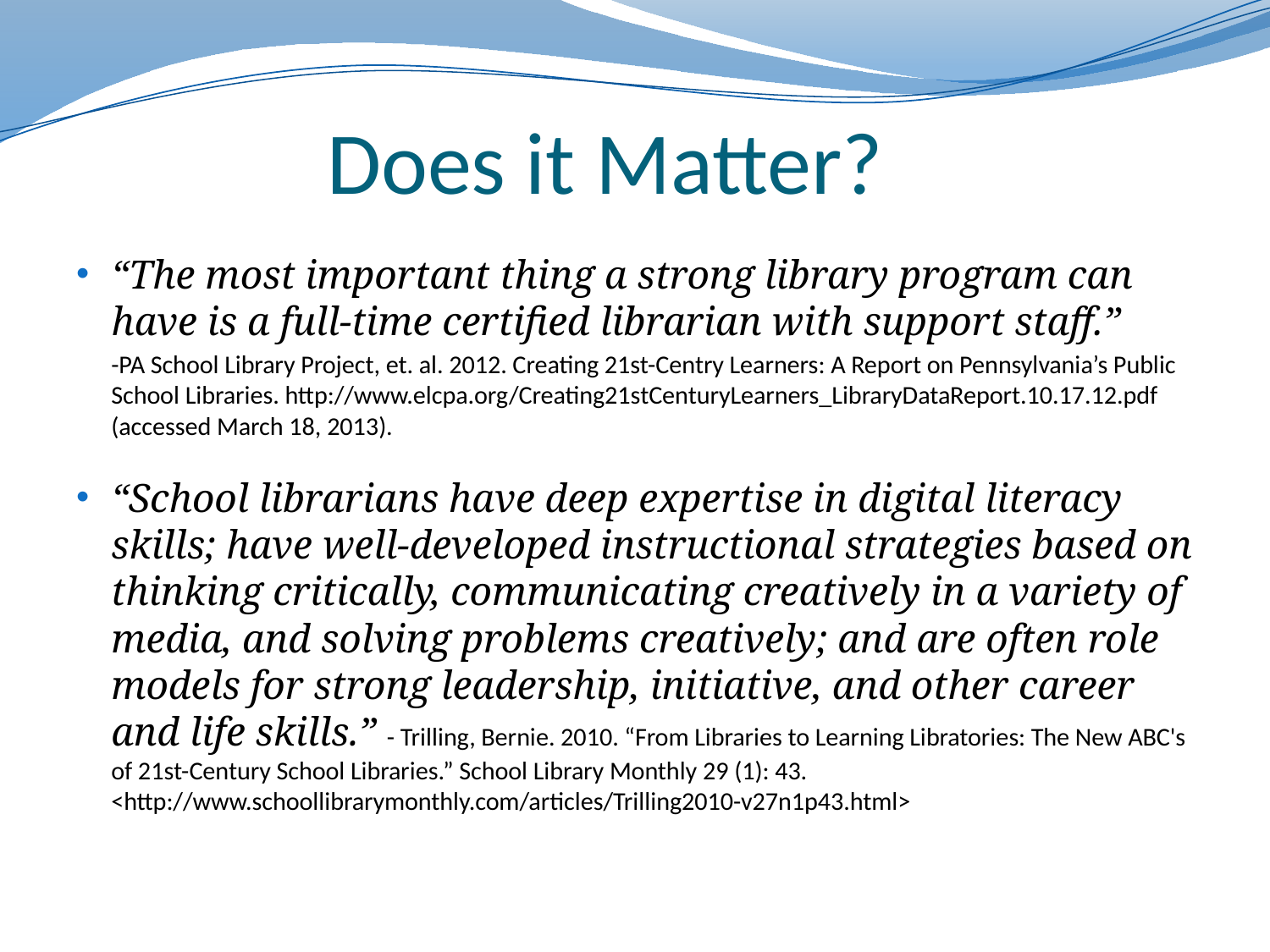

# Does it Matter?
“The most important thing a strong library program can have is a full-time certified librarian with support staff.”
-PA School Library Project, et. al. 2012. Creating 21st-Centry Learners: A Report on Pennsylvania’s Public School Libraries. http://www.elcpa.org/Creating21stCenturyLearners_LibraryDataReport.10.17.12.pdf (accessed March 18, 2013).
“School librarians have deep expertise in digital literacy skills; have well-developed instructional strategies based on thinking critically, communicating creatively in a variety of media, and solving problems creatively; and are often role models for strong leadership, initiative, and other career and life skills.” - Trilling, Bernie. 2010. “From Libraries to Learning Libratories: The New ABC's of 21st-Century School Libraries.” School Library Monthly 29 (1): 43.  <http://www.schoollibrarymonthly.com/articles/Trilling2010-v27n1p43.html>